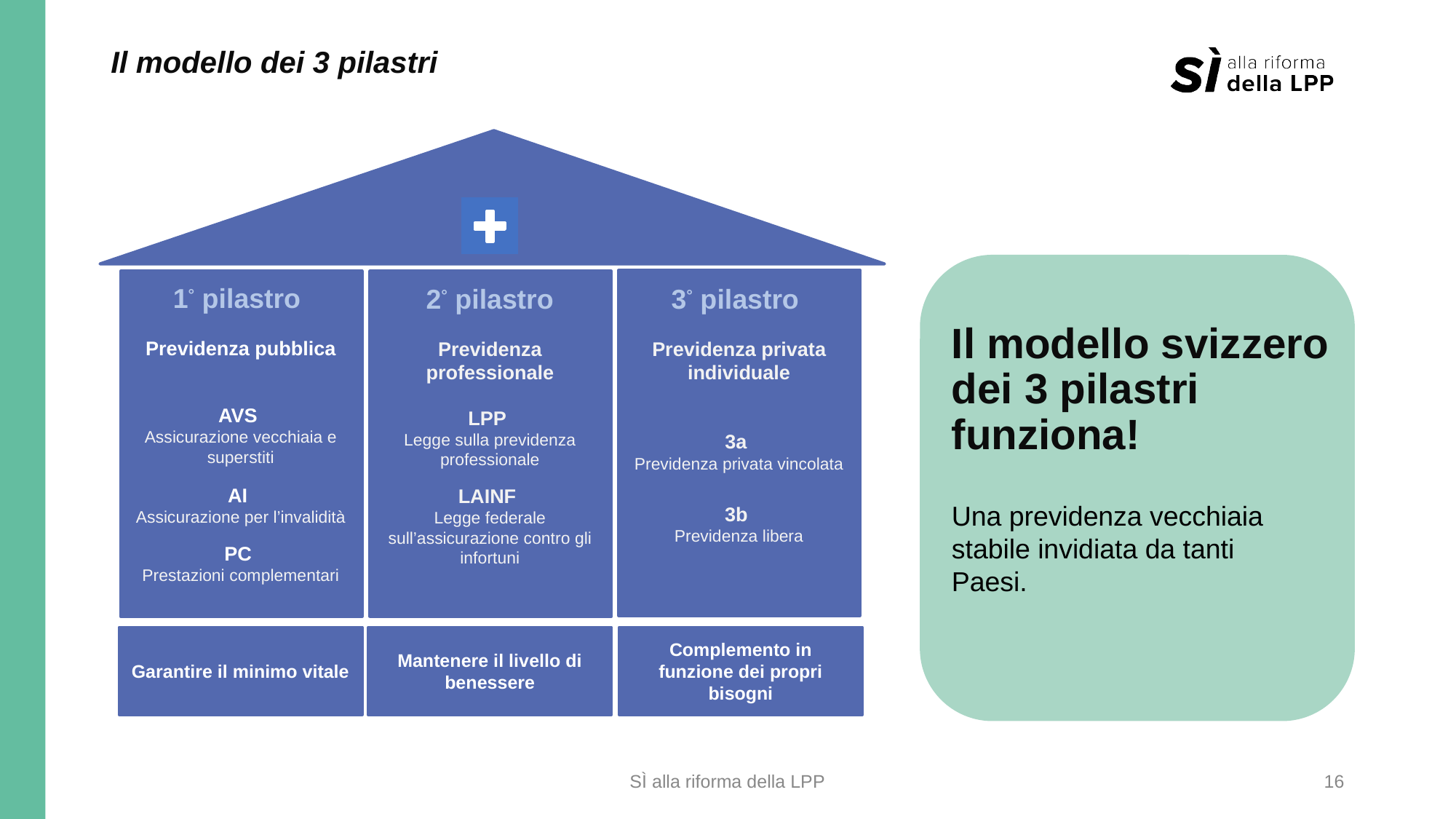

Il modello dei 3 pilastri

1° pilastro

Previdenza pubblica

AVS
Assicurazione vecchiaia e superstiti

AI
Assicurazione per l’invalidità

PC
Prestazioni complementari
2° pilastro

Previdenza professionale

LPP
Legge sulla previdenza professionale

LAINF
Legge federale
sull’assicurazione contro gli infortuni
3° pilastro

Previdenza privata individuale

3a
Previdenza privata vincolata

3b
Previdenza libera

# Il modello svizzero dei 3 pilastri funziona!
Una previdenza vecchiaia stabile invidiata da tanti Paesi.
Complemento in funzione dei propri bisogni
Mantenere il livello di benessere
Garantire il minimo vitale
SÌ alla riforma della LPP
16